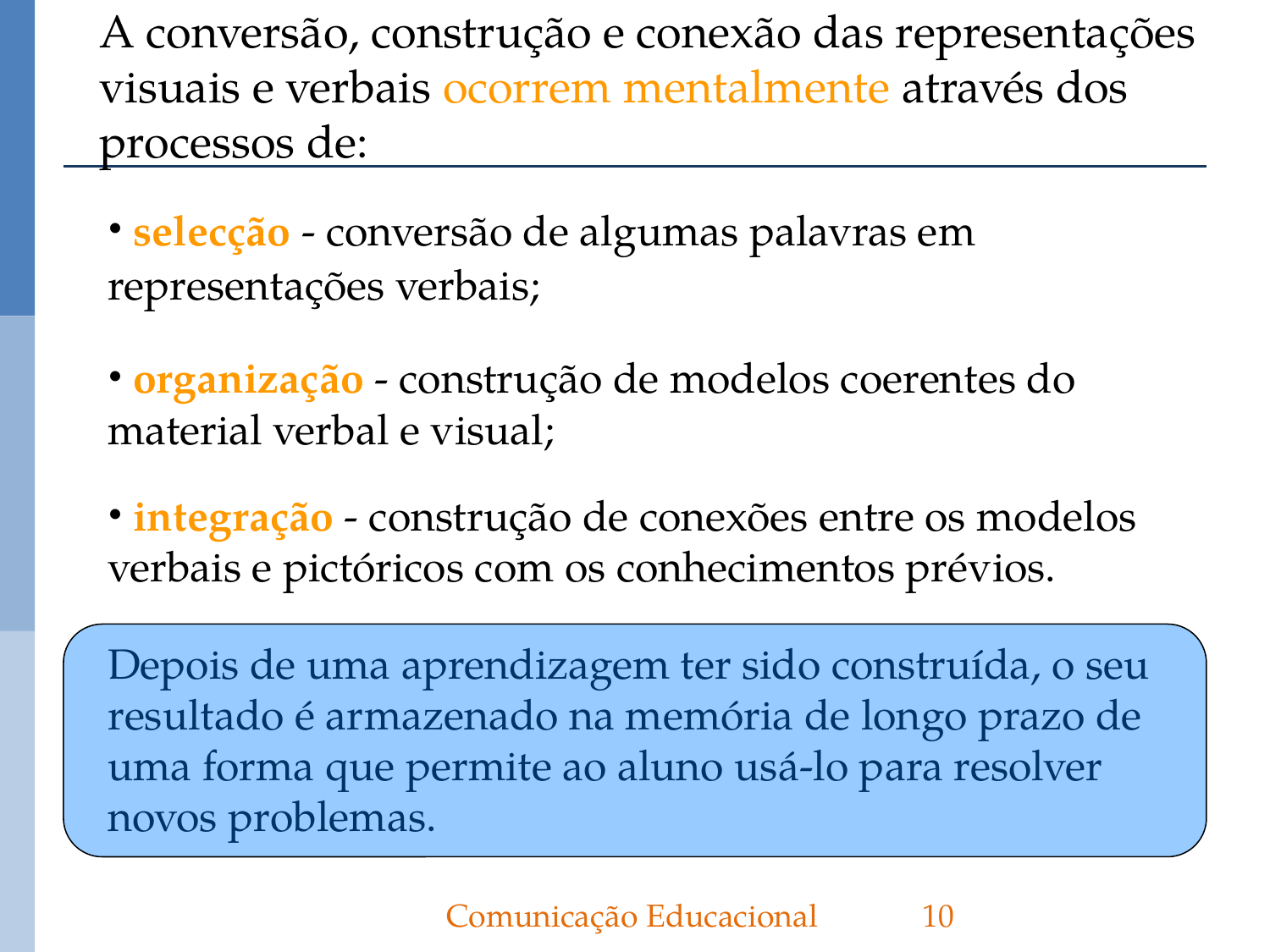

A conversão, construção e conexão das representações visuais e verbais ocorrem mentalmente através dos processos de:
 selecção - conversão de algumas palavras em representações verbais;
 organização - construção de modelos coerentes do material verbal e visual;
 integração - construção de conexões entre os modelos verbais e pictóricos com os conhecimentos prévios.

Depois de uma aprendizagem ter sido construída, o seu resultado é armazenado na memória de longo prazo de uma forma que permite ao aluno usá-lo para resolver novos problemas.
Comunicação Educacional
10